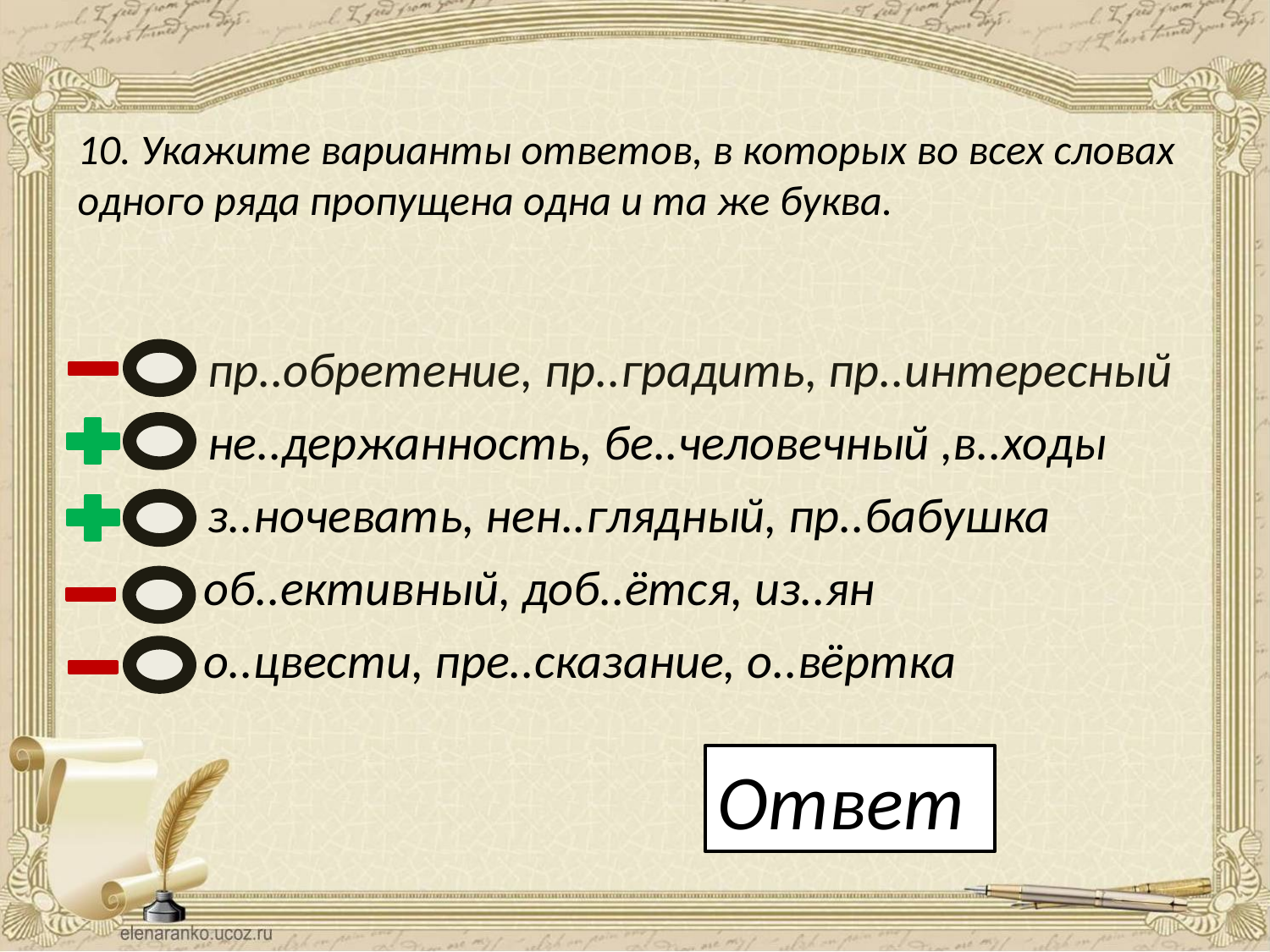

10. Укажите варианты ответов, в которых во всех словах одного ряда пропущена одна и та же буква.
пр..обретение, пр..градить, пр..интересный

не..держанность, бе..человечный ,в..ходы

з..ночевать, нен..глядный, пр..бабушка

об..ективный, доб..ётся, из..ян

о..цвести, пре..сказание, о..вёртка

Ответ